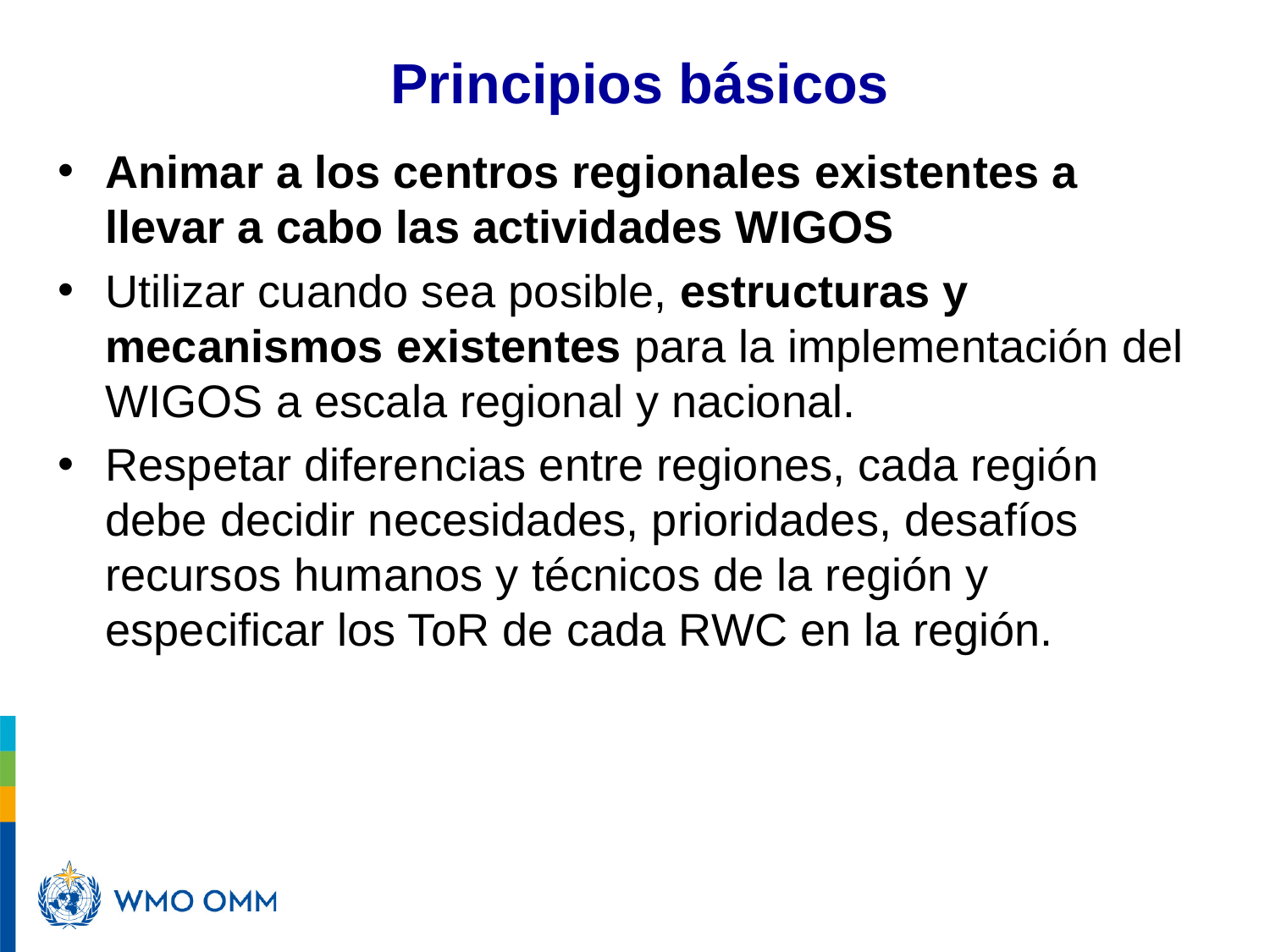

Principios básicos
Animar a los centros regionales existentes a llevar a cabo las actividades WIGOS
Utilizar cuando sea posible, estructuras y mecanismos existentes para la implementación del WIGOS a escala regional y nacional.
Respetar diferencias entre regiones, cada región debe decidir necesidades, prioridades, desafíos recursos humanos y técnicos de la región y especificar los ToR de cada RWC en la región.